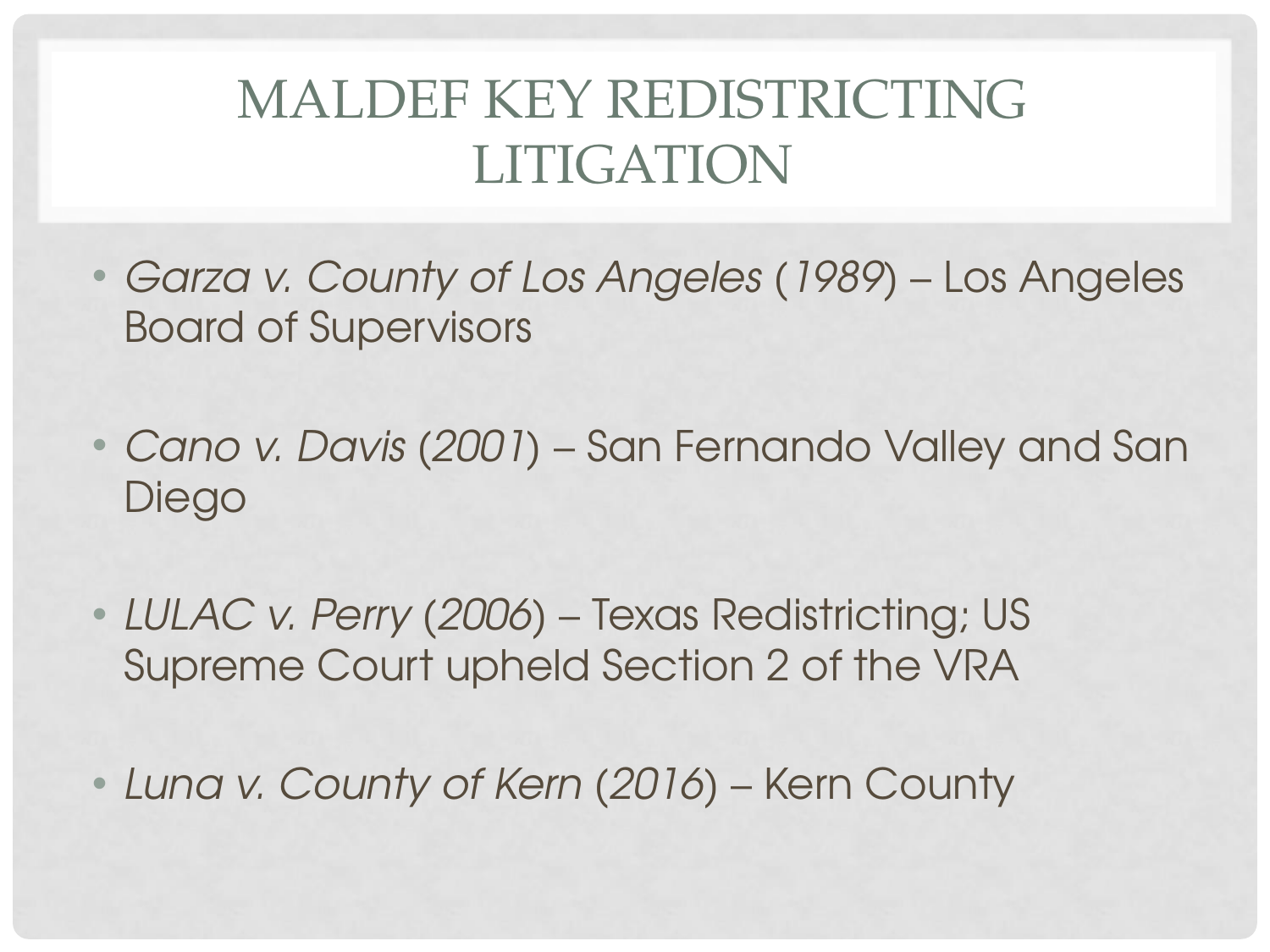

# MALDEF Key Redistricting Litigation
Garza v. County of Los Angeles (1989) – Los Angeles Board of Supervisors

Cano v. Davis (2001) – San Fernando Valley and San Diego

LULAC v. Perry (2006) – Texas Redistricting; US Supreme Court upheld Section 2 of the VRA

Luna v. County of Kern (2016) – Kern County